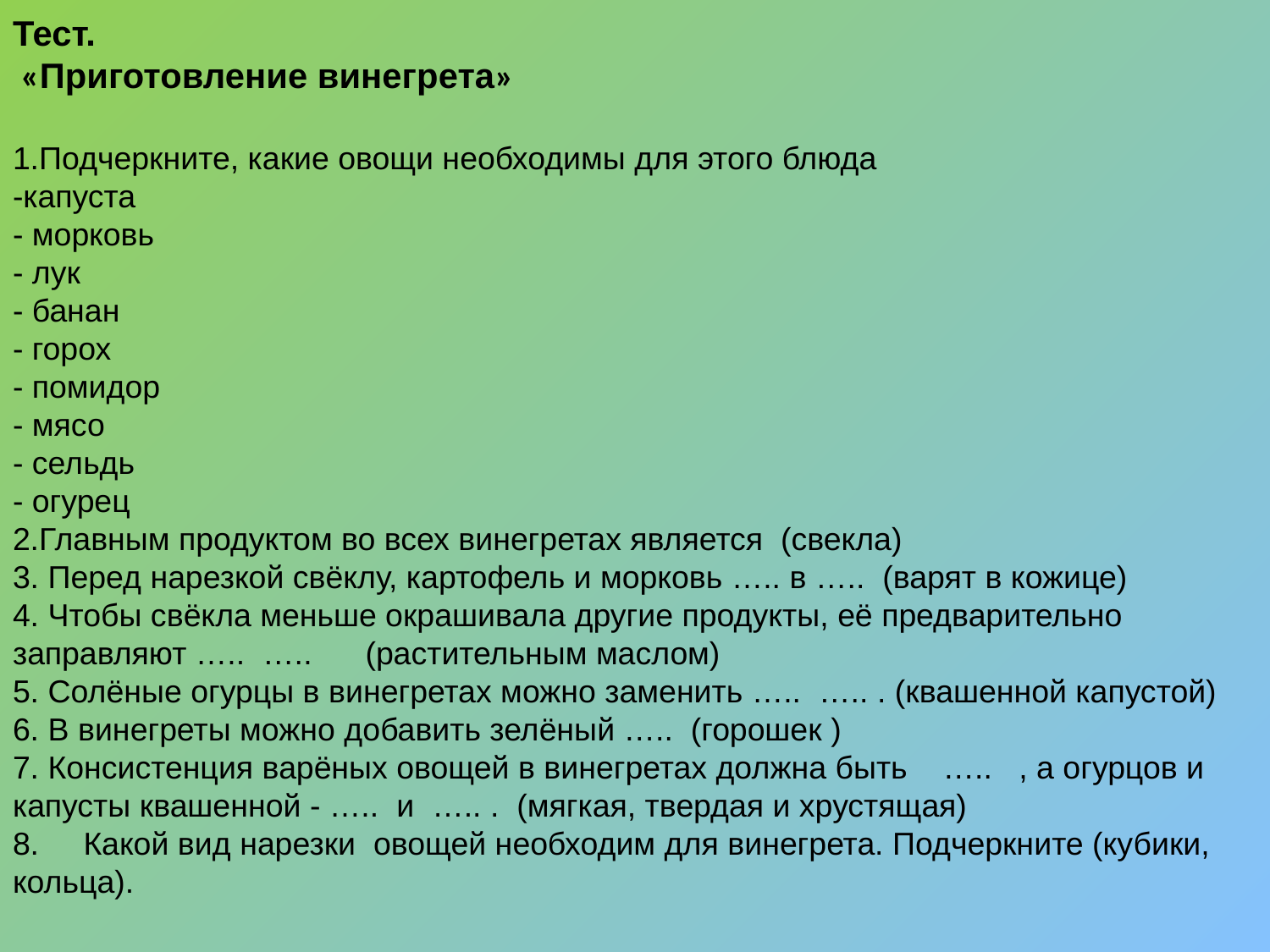

Тест.
 «Приготовление винегрета»

1.Подчеркните, какие овощи необходимы для этого блюда
-капуста
- морковь
- лук
- банан
- горох
- помидор
- мясо
- сельдь
- огурец
2.Главным продуктом во всех винегретах является  (свекла)
3. Перед нарезкой свёклу, картофель и морковь ….. в …..  (варят в кожице)
4. Чтобы свёкла меньше окрашивала другие продукты, её предварительно заправляют …..  …..      (растительным маслом)
5. Солёные огурцы в винегретах можно заменить …..  ….. . (квашенной капустой)
6. В винегреты можно добавить зелёный …..  (горошек )
7. Консистенция варёных овощей в винегретах должна быть    …..   , а огурцов и капусты квашенной - …..  и  ….. .  (мягкая, твердая и хрустящая)
8.     Какой вид нарезки  овощей необходим для винегрета. Подчеркните (кубики, кольца).